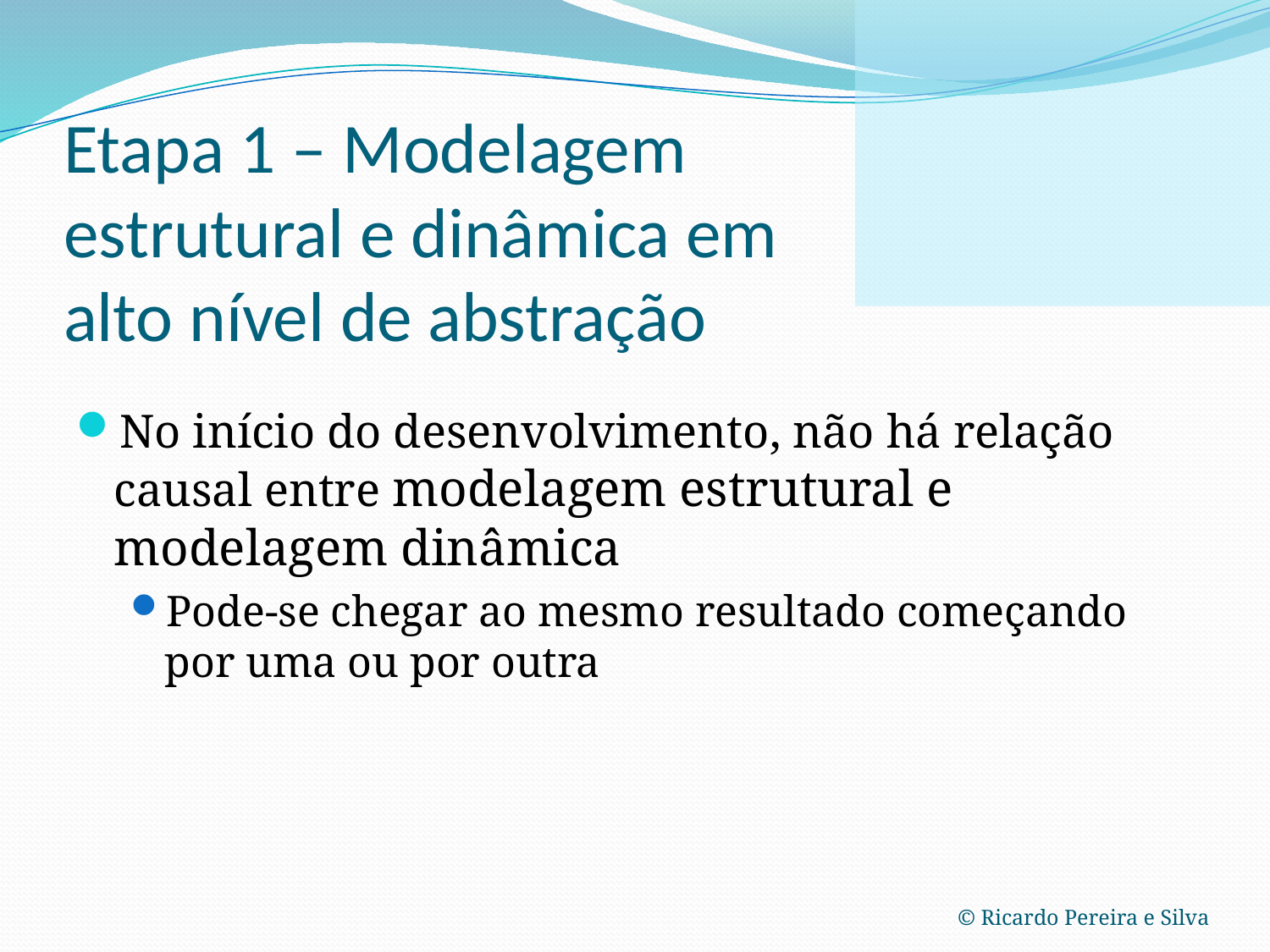

# Etapa 1 – Modelagem estrutural e dinâmica em alto nível de abstração
No início do desenvolvimento, não há relação causal entre modelagem estrutural e modelagem dinâmica
Pode-se chegar ao mesmo resultado começando por uma ou por outra
© Ricardo Pereira e Silva